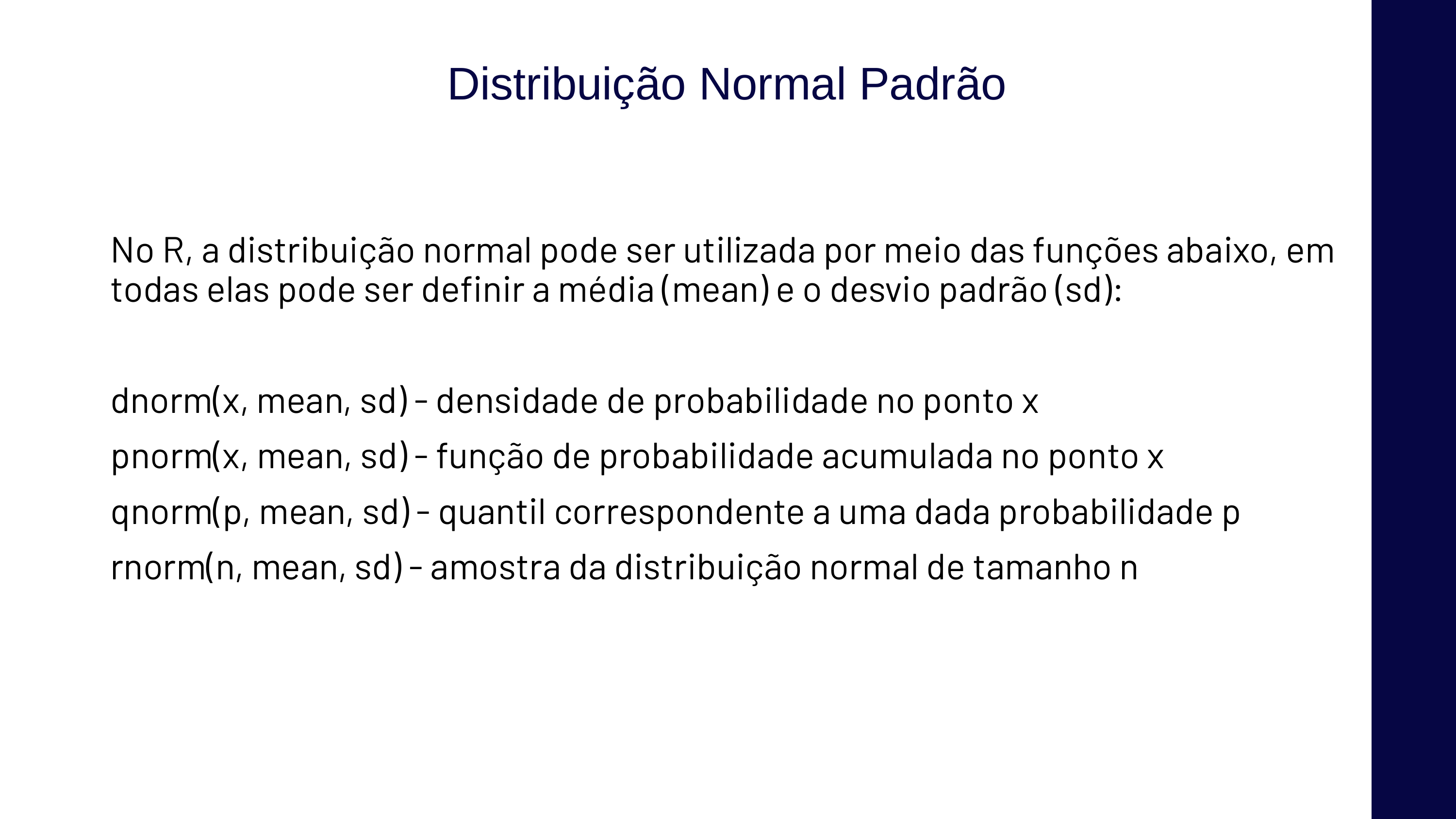

# Distribuição Normal Padrão

No R, a distribuição normal pode ser utilizada por meio das funções abaixo, em todas elas pode ser definir a média (mean) e o desvio padrão (sd):

dnorm(x, mean, sd) - densidade de probabilidade no ponto x
pnorm(x, mean, sd) - função de probabilidade acumulada no ponto x
qnorm(p, mean, sd) - quantil correspondente a uma dada probabilidade p
rnorm(n, mean, sd) - amostra da distribuição normal de tamanho n